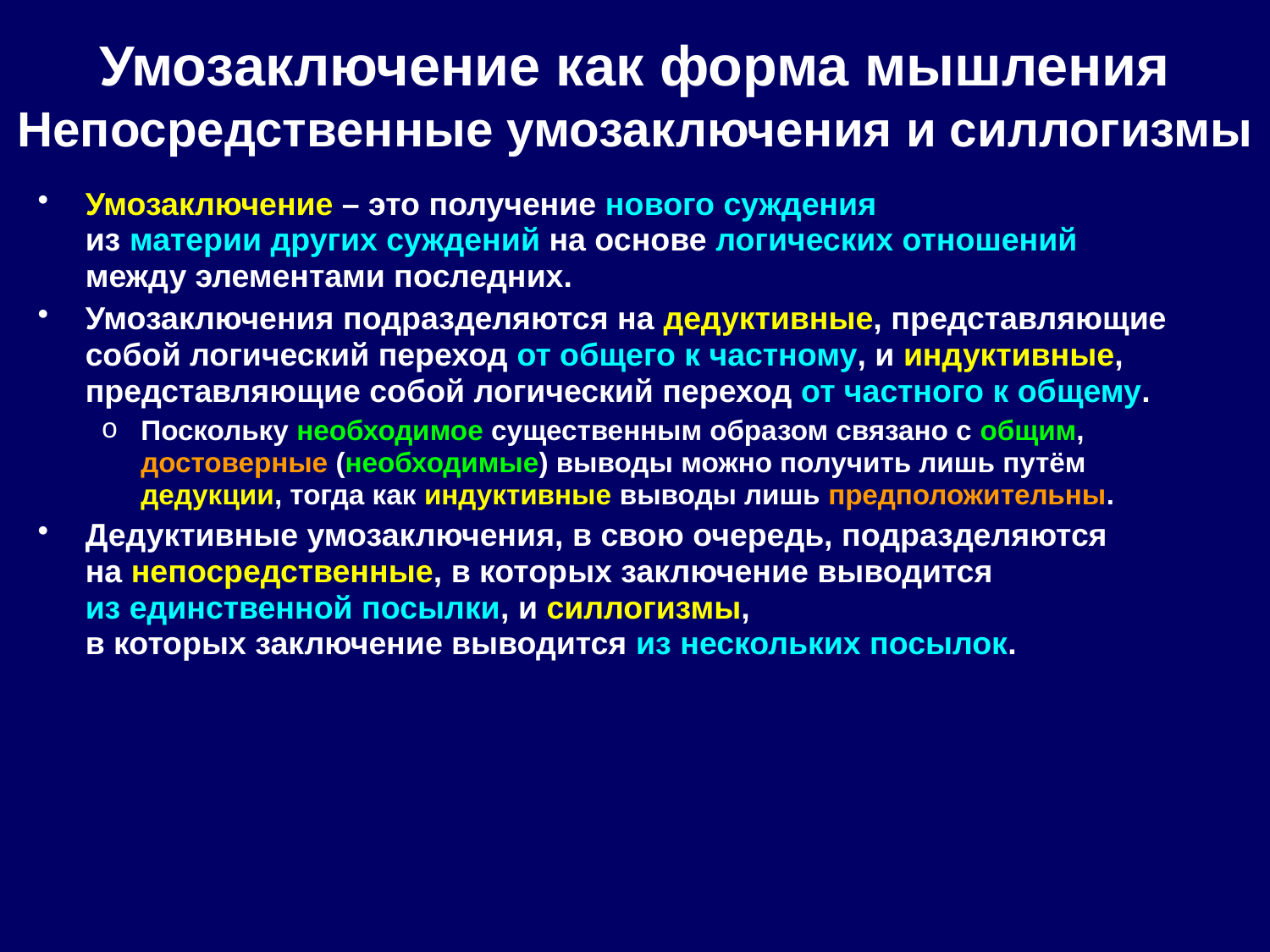

Умозаключение как форма мышления Непосредственные умозаключения и силлогизмы
Умозаключение – это получение нового суждения
из материи других суждений на основе логических отношений
между элементами последних.
Умозаключения подразделяются на дедуктивные, представляющие собой логический переход от общего к частному, и индуктивные, представляющие собой логический переход от частного к общему.
Поскольку необходимое существенным образом связано с общим, достоверные (необходимые) выводы можно получить лишь путём дедукции, тогда как индуктивные выводы лишь предположительны.
Дедуктивные умозаключения, в свою очередь, подразделяются
на непосредственные, в которых заключение выводится
из единственной посылки, и силлогизмы,
в которых заключение выводится из нескольких посылок.